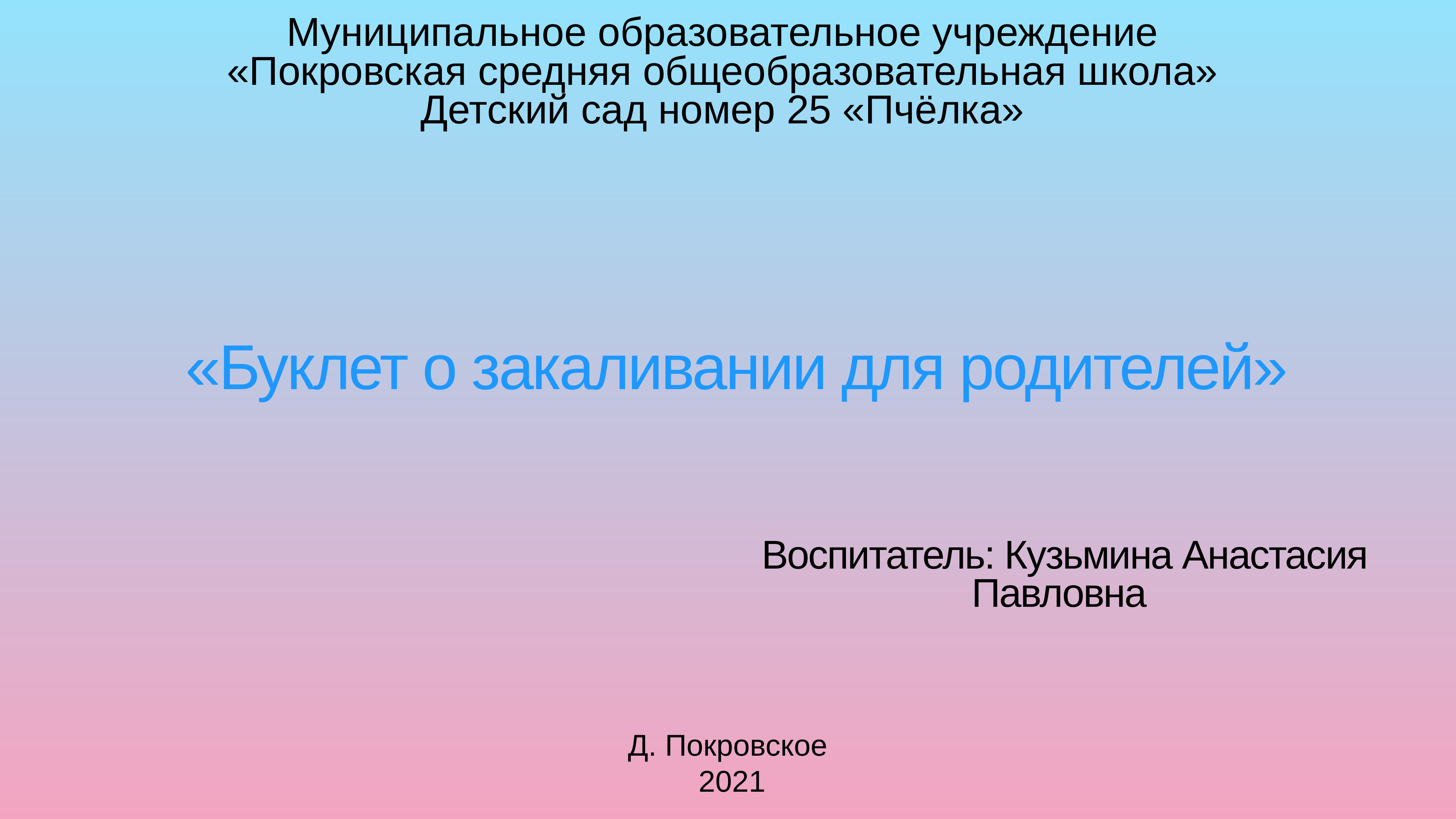

Муниципальное образовательное учреждение
«Покровская средняя общеобразовательная школа»
Детский сад номер 25 «Пчёлка»
# «Буклет о закаливании для родителей»
Воспитатель: Кузьмина Анастасия Павловна
Д. Покровское
 2021